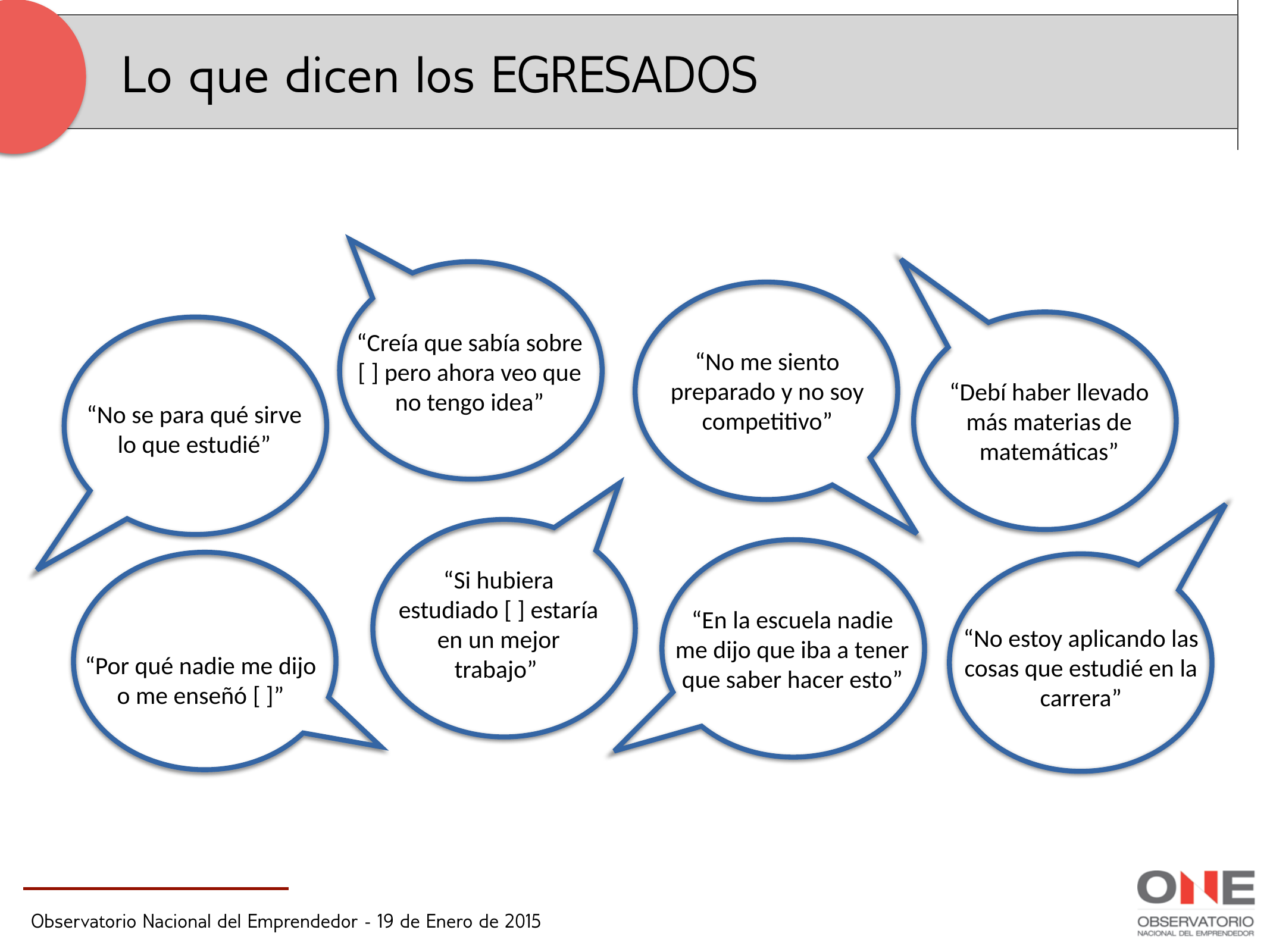

Lo que dicen los EGRESADOS

“Creía que sabía sobre [ ] pero ahora veo que no tengo idea”
“No me siento preparado y no soy competitivo”
“Debí haber llevado más materias de matemáticas”
“No se para qué sirve lo que estudié”

“Si hubiera estudiado [ ] estaría en un mejor trabajo”
“En la escuela nadie me dijo que iba a tener que saber hacer esto”
“No estoy aplicando las cosas que estudié en la carrera”
“Por qué nadie me dijo o me enseñó [ ]”